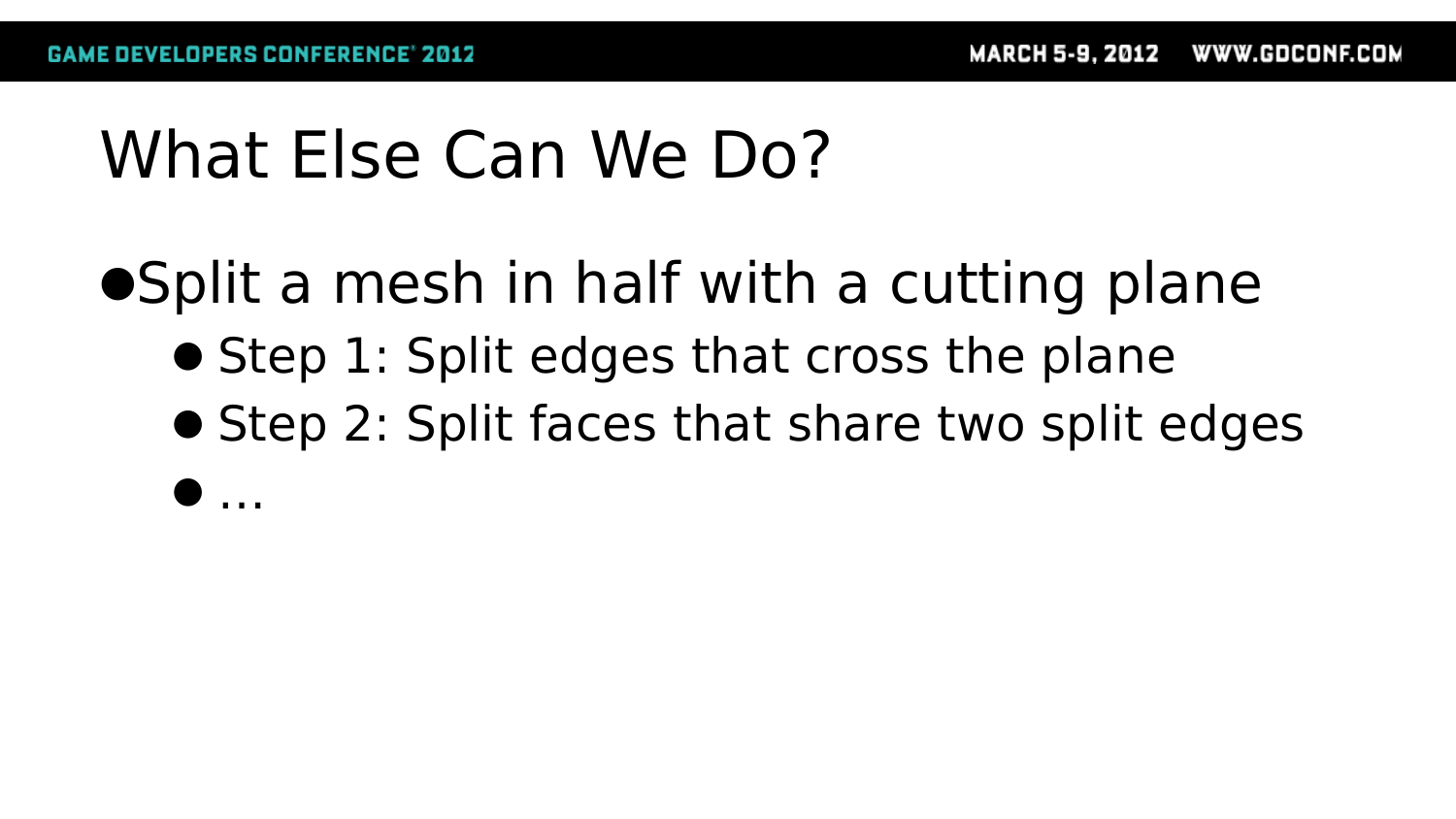

# What Else Can We Do?
Split a mesh in half with a cutting plane
Step 1: Split edges that cross the plane
Step 2: Split faces that share two split edges
…